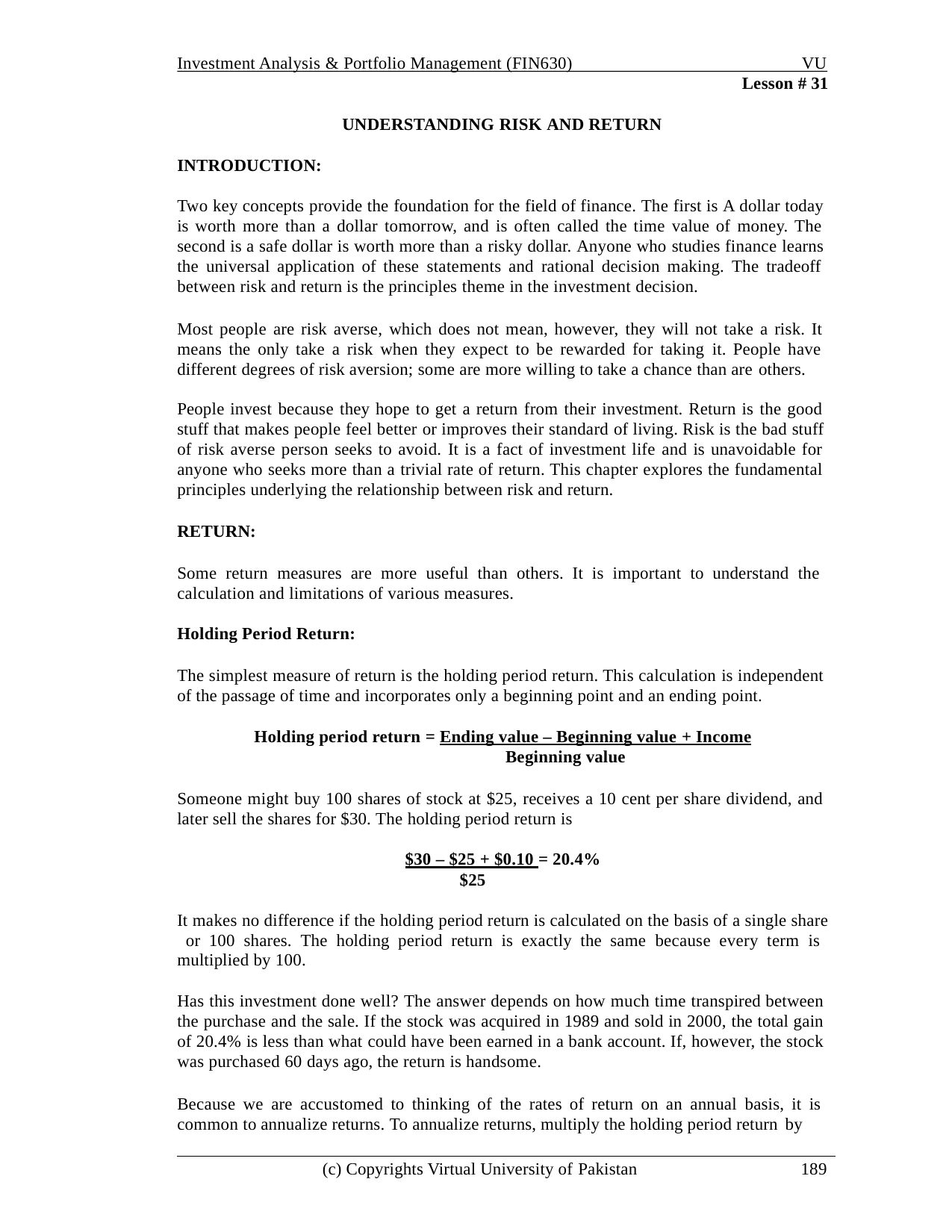

Investment Analysis & Portfolio Management (FIN630)
VU
Lesson # 31

UNDERSTANDING RISK AND RETURN

INTRODUCTION:

Two key concepts provide the foundation for the field of finance. The first is A dollar today  is worth more than a dollar tomorrow, and is often called the time value of money. The  second is a safe dollar is worth more than a risky dollar. Anyone who studies finance learns  the universal application of these statements and rational decision making. The tradeoff  between risk and return is the principles theme in the investment decision.

Most people are risk averse, which does not mean, however, they will not take a risk. It  means the only take a risk when they expect to be rewarded for taking it. People have  different degrees of risk aversion; some are more willing to take a chance than are others.

People invest because they hope to get a return from their investment. Return is the good  stuff that makes people feel better or improves their standard of living. Risk is the bad stuff  of risk averse person seeks to avoid. It is a fact of investment life and is unavoidable for  anyone who seeks more than a trivial rate of return. This chapter explores the fundamental  principles underlying the relationship between risk and return.

RETURN:

Some return measures are more useful than others. It is important to understand the  calculation and limitations of various measures.

Holding Period Return:

The simplest measure of return is the holding period return. This calculation is independent  of the passage of time and incorporates only a beginning point and an ending point.

Holding period return = Ending value – Beginning value + Income
Beginning value

Someone might buy 100 shares of stock at $25, receives a 10 cent per share dividend, and  later sell the shares for $30. The holding period return is

$30 – $25 + $0.10 = 20.4%
$25

It makes no difference if the holding period return is calculated on the basis of a single share  or 100 shares. The holding period return is exactly the same because every term is  multiplied by 100.

Has this investment done well? The answer depends on how much time transpired between  the purchase and the sale. If the stock was acquired in 1989 and sold in 2000, the total gain  of 20.4% is less than what could have been earned in a bank account. If, however, the stock  was purchased 60 days ago, the return is handsome.

Because we are accustomed to thinking of the rates of return on an annual basis, it is  common to annualize returns. To annualize returns, multiply the holding period return by

(c) Copyrights Virtual University of Pakistan
189